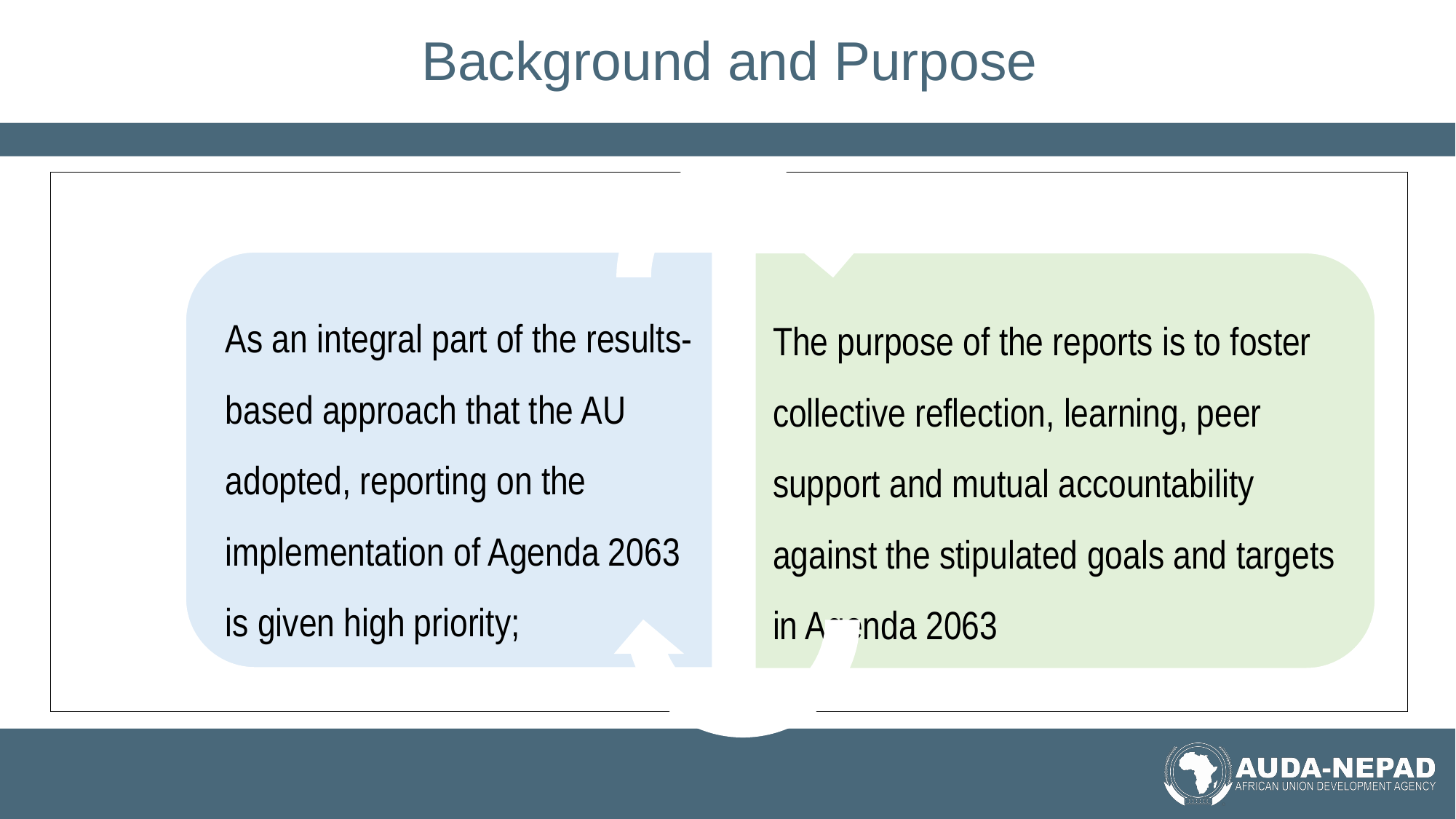

# Background and Purpose
As an integral part of the results-based approach that the AU adopted, reporting on the implementation of Agenda 2063 is given high priority;
The purpose of the reports is to foster collective reflection, learning, peer support and mutual accountability against the stipulated goals and targets in Agenda 2063